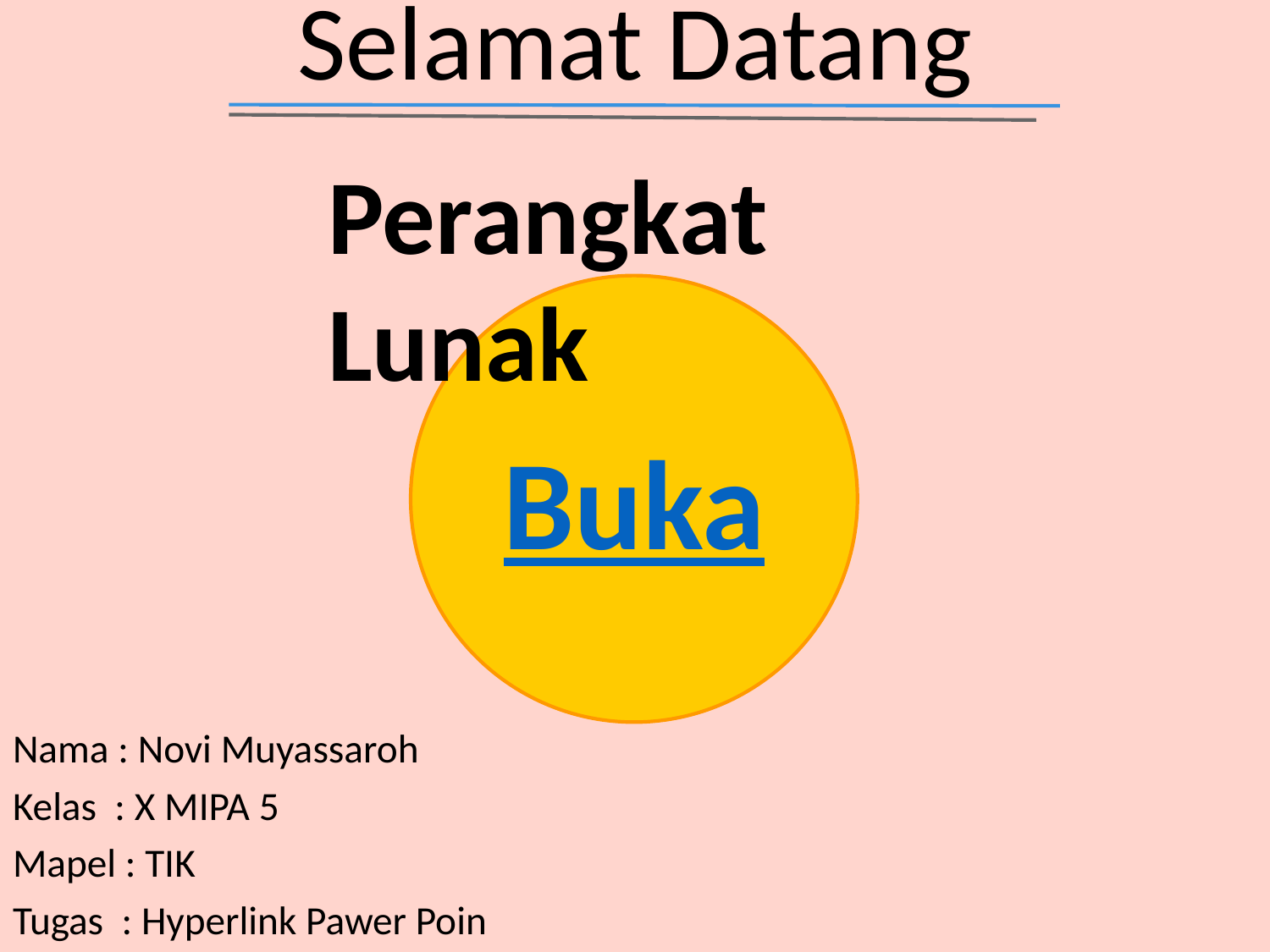

# Selamat Datang
Perangkat Lunak
Buka
Nama : Novi Muyassaroh
Kelas  : X MIPA 5
Mapel : TIK
Tugas  : Hyperlink Pawer Poin